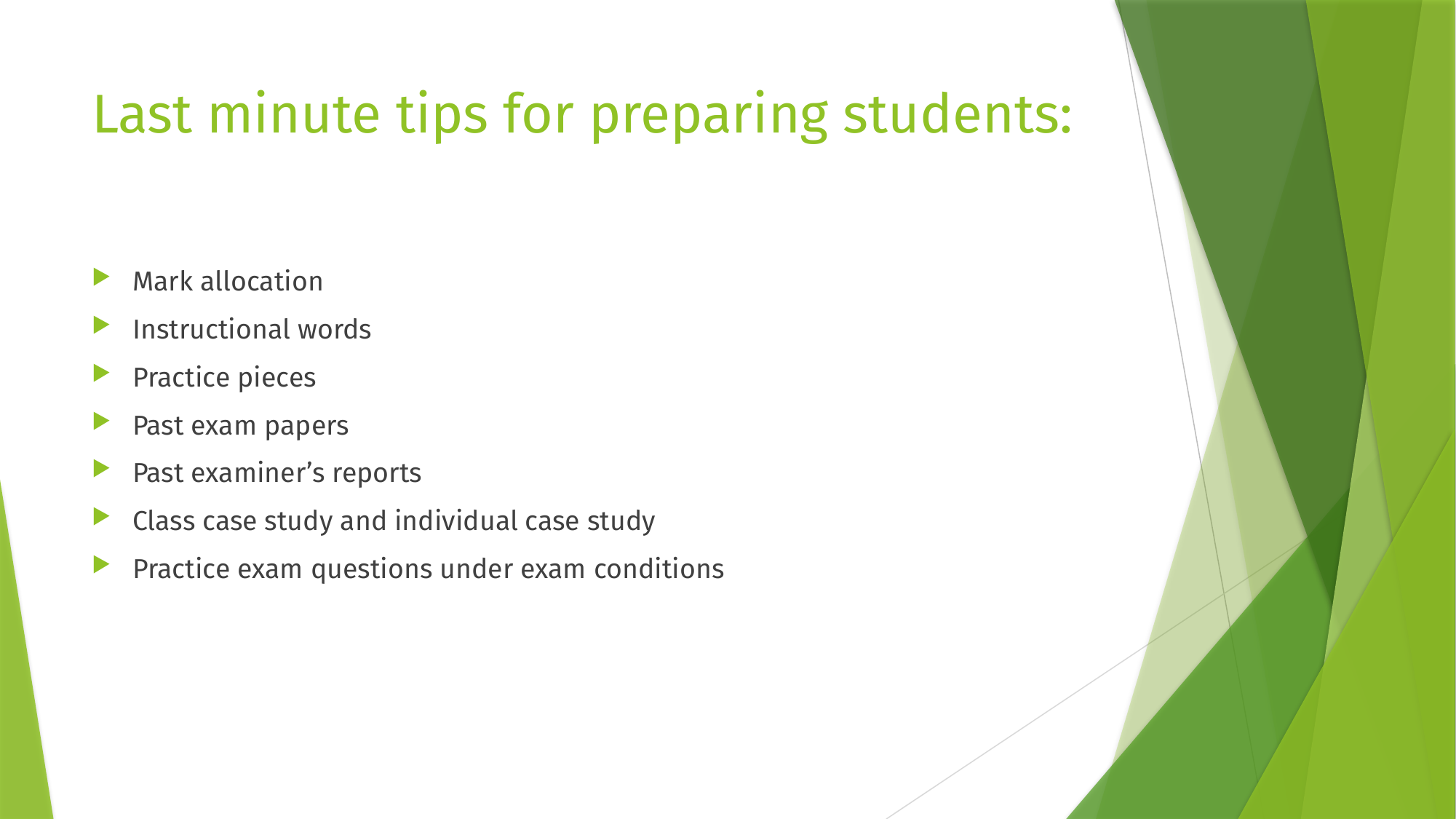

# Last minute tips for preparing students:
Mark allocation
Instructional words
Practice pieces
Past exam papers
Past examiner’s reports
Class case study and individual case study
Practice exam questions under exam conditions